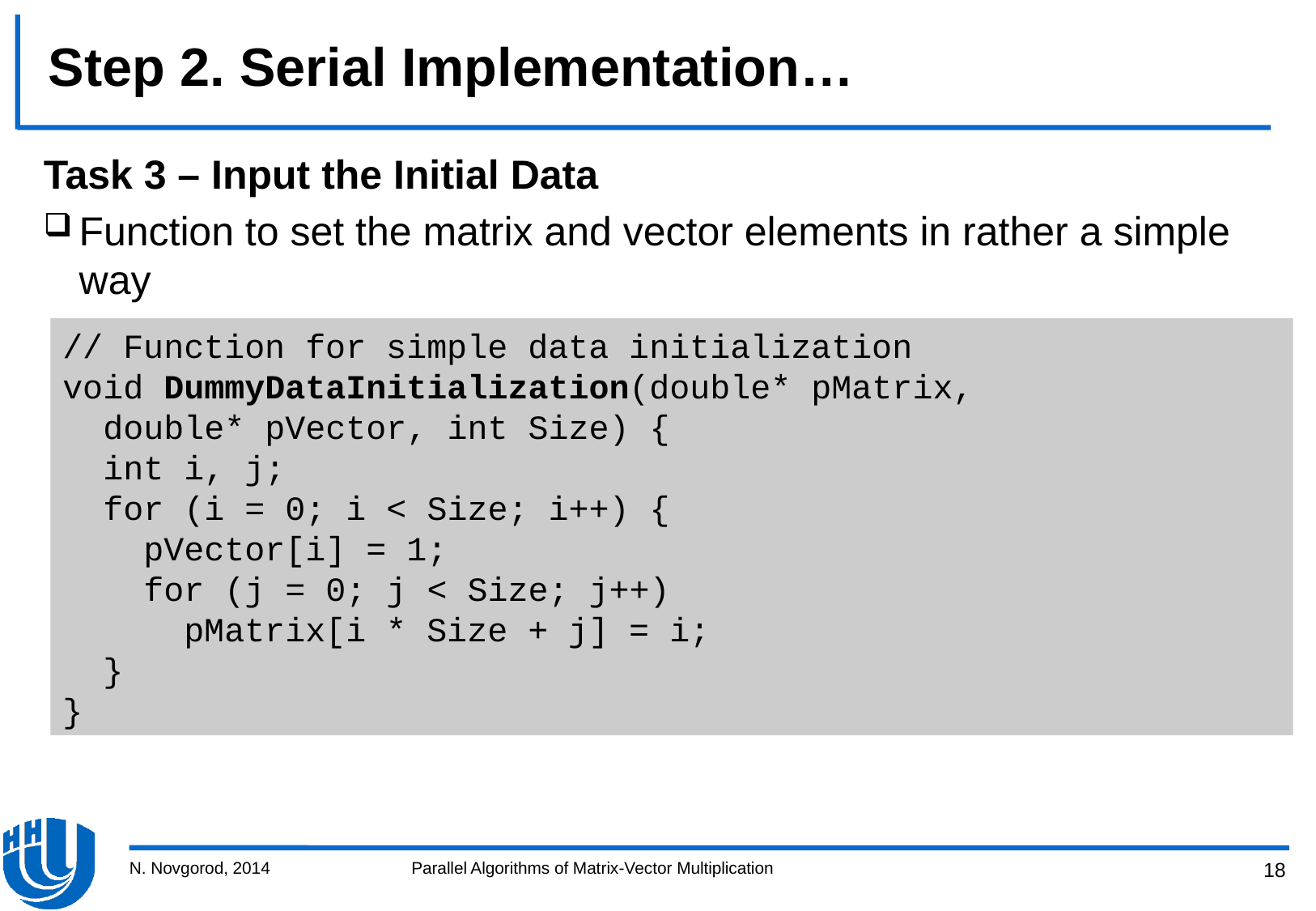

# Step 2. Serial Implementation…
Task 3 – Input the Initial Data
Function to set the matrix and vector elements in rather a simple way
// Function for simple data initialization
void DummyDataInitialization(double* pMatrix,
  double* pVector, int Size) {
  int i, j;
  for (i = 0; i < Size; i++) {
    pVector[i] = 1;
    for (j = 0; j < Size; j++)
      pMatrix[i * Size + j] = i;
  }
}
N. Novgorod, 2014
Parallel Algorithms of Matrix-Vector Multiplication
18